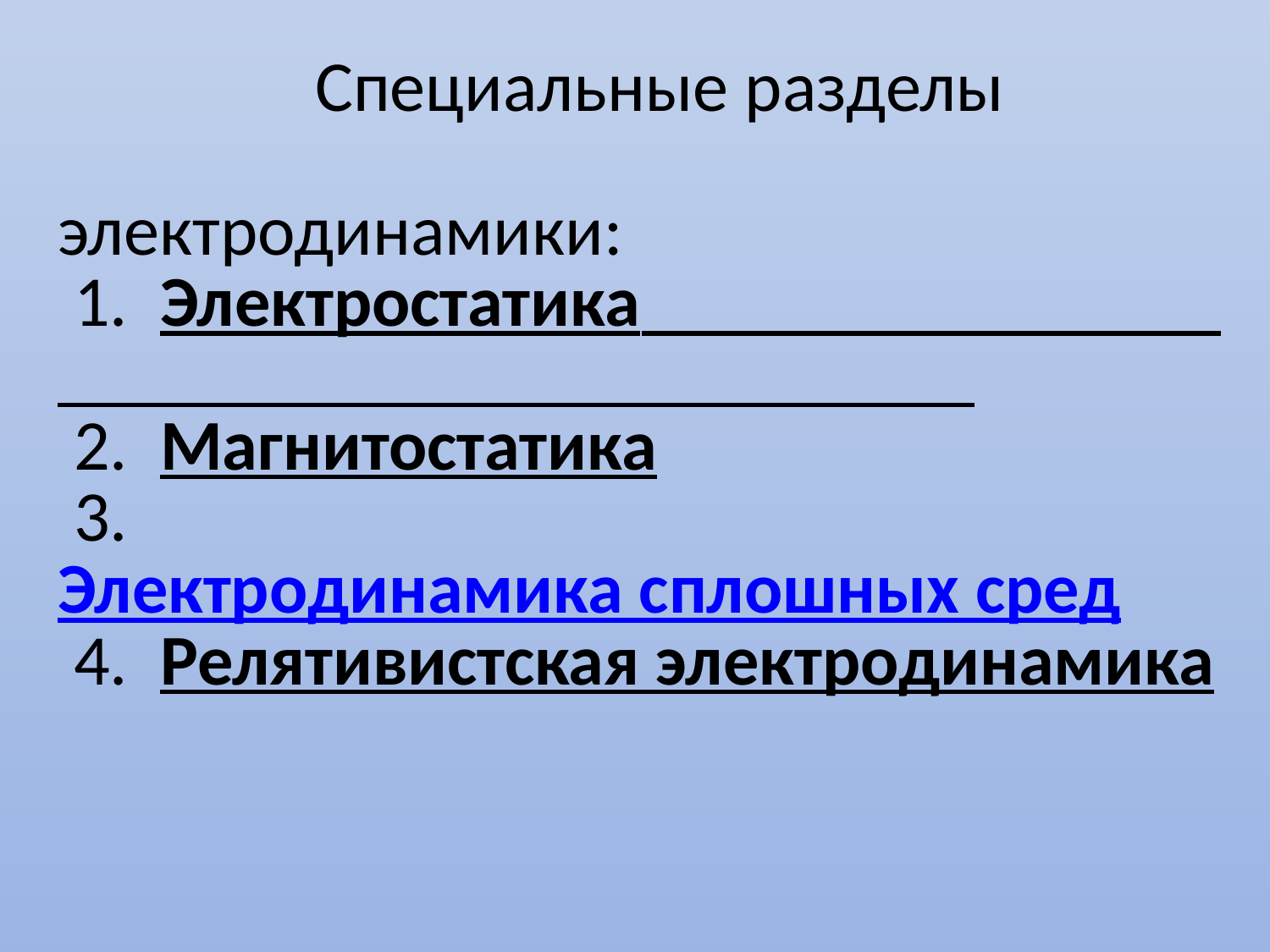

# Специальные разделы                                                                                 электродинамики: 1.  Электростатика 2.  Магнитостатика  3.  Электродинамика сплошных сред 4.  Релятивистская электродинамика